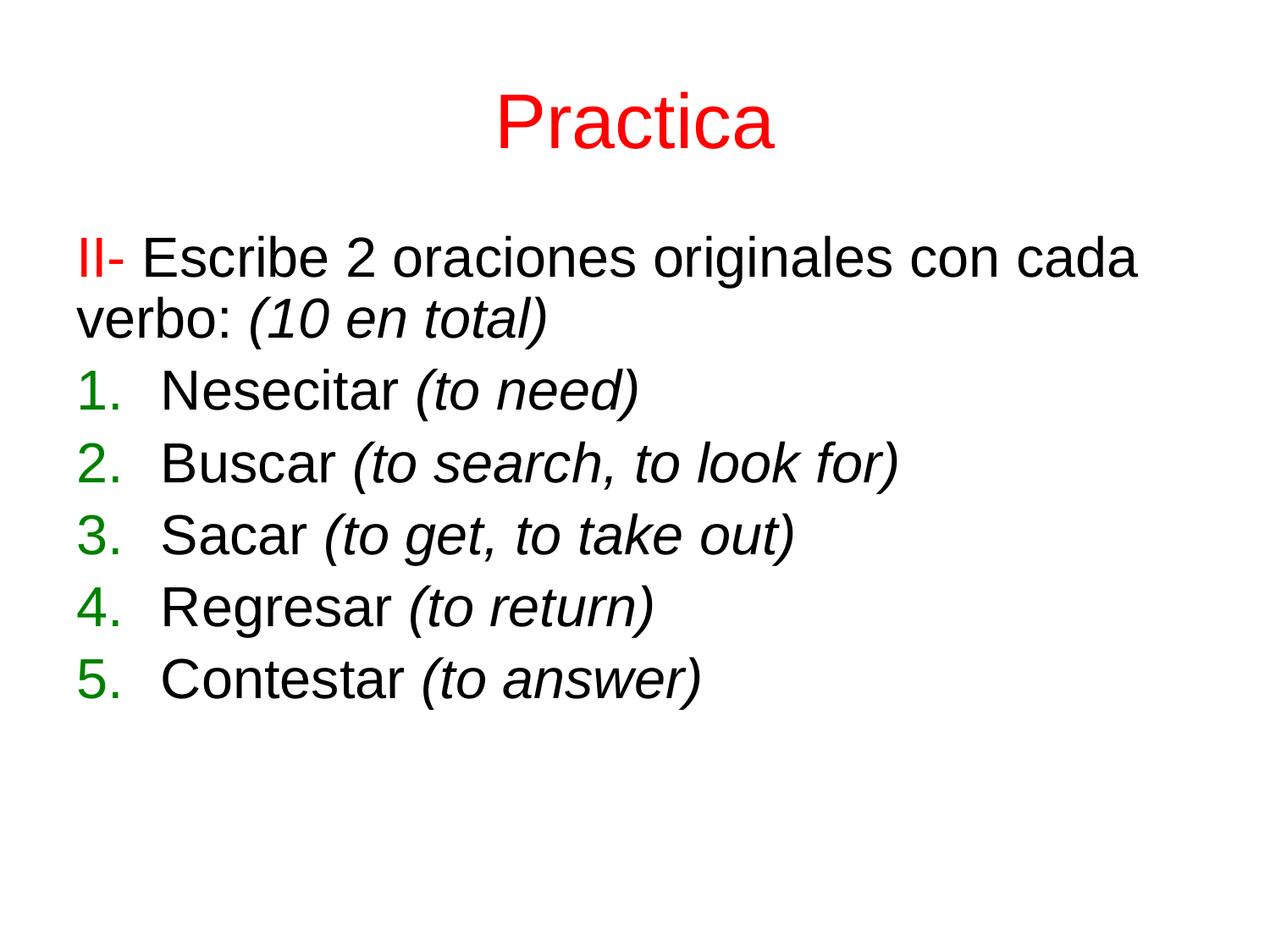

# Practica
II- Escribe 2 oraciones originales con cada verbo: (10 en total)
Nesecitar (to need)
Buscar (to search, to look for)
Sacar (to get, to take out)
Regresar (to return)
Contestar (to answer)